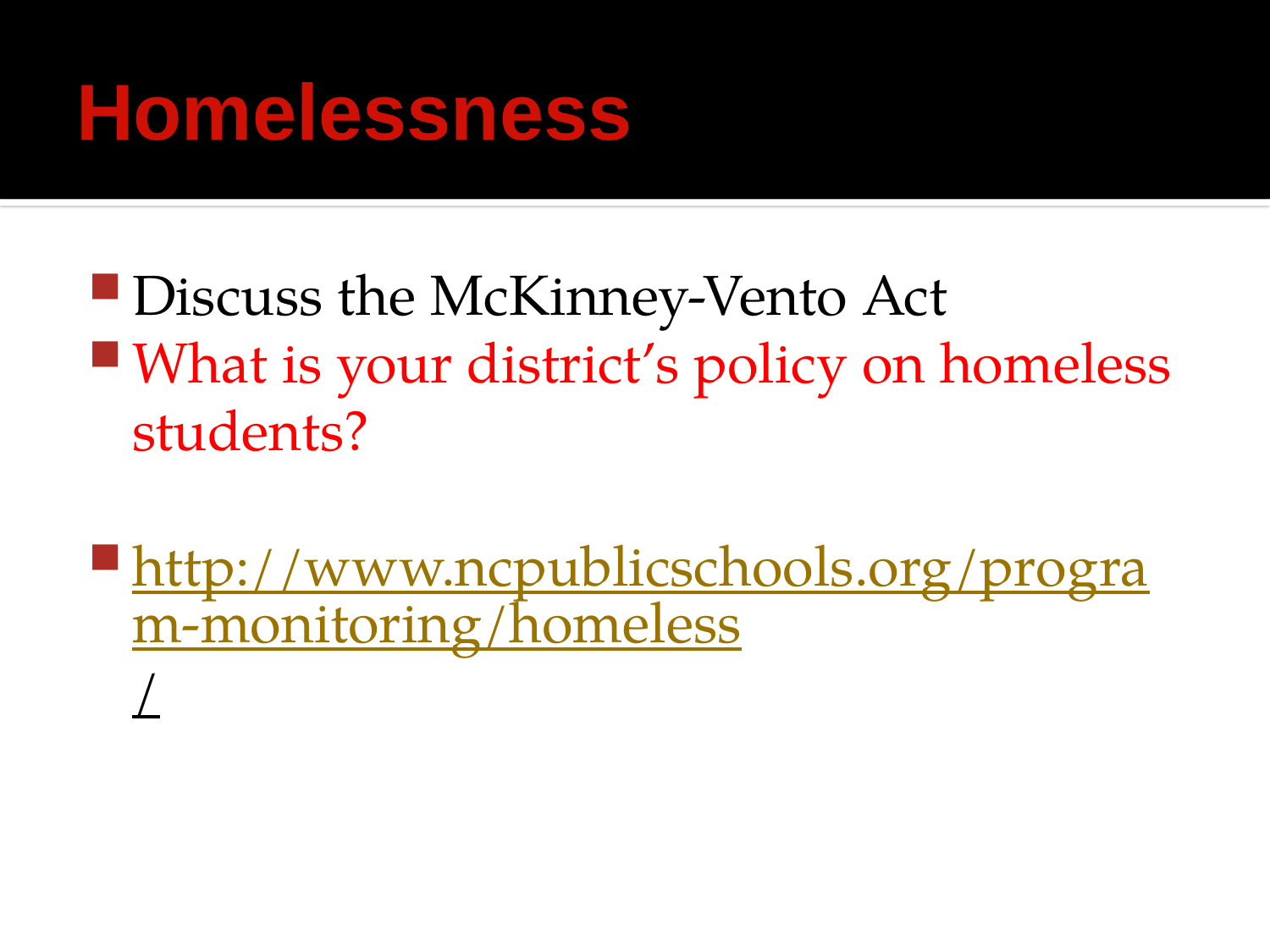

# Homelessness
Discuss the McKinney-Vento Act
What is your district’s policy on homeless students?

http://www.ncpublicschools.org/program-monitoring/homeless/